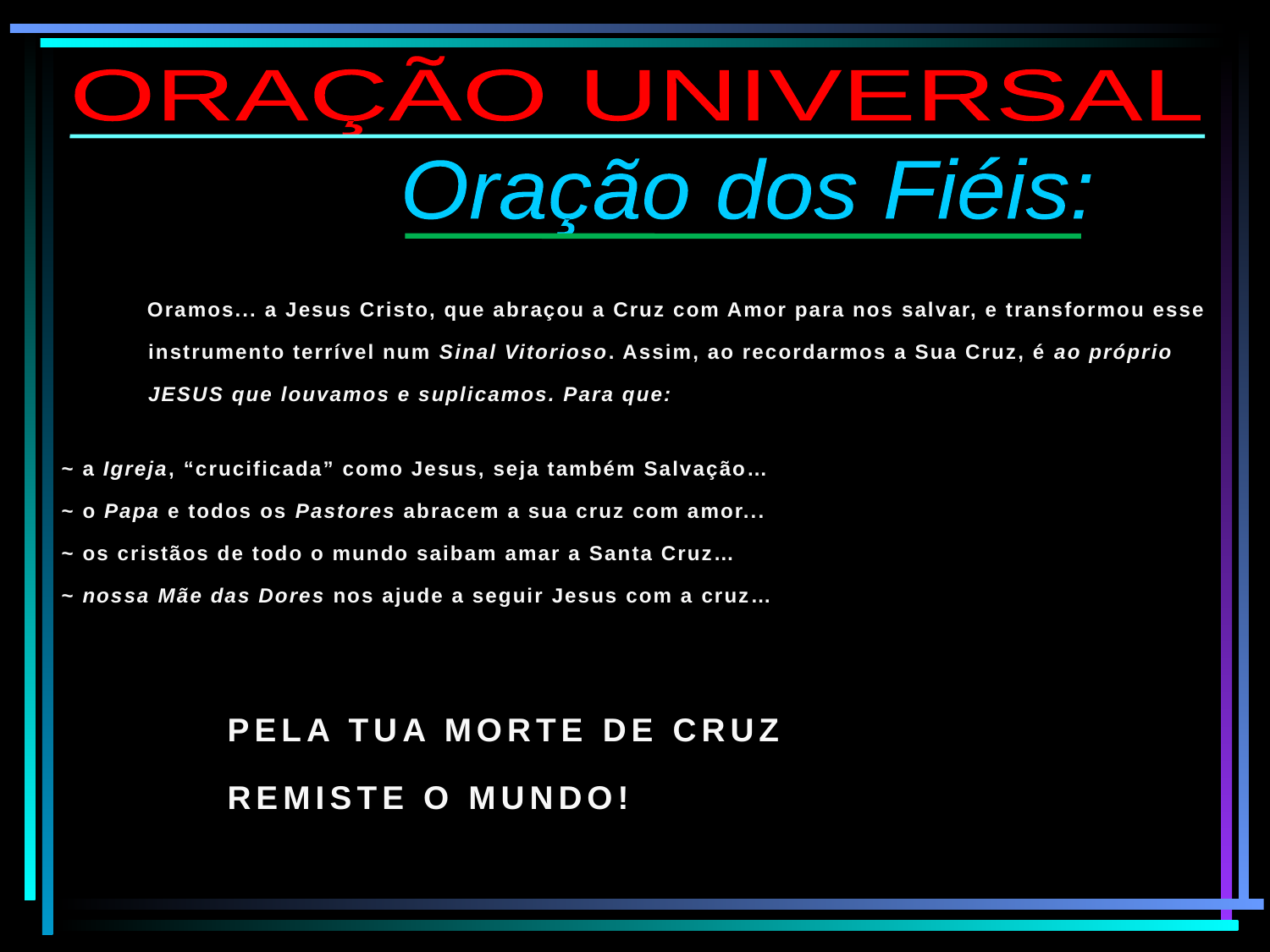

ORAÇÃO UNIVERSAL

Oração dos Fiéis:

Oramos... a Jesus Cristo, que abraçou a Cruz com Amor para nos salvar, e transformou esse instrumento terrível num Sinal Vitorioso. Assim, ao recordarmos a Sua Cruz, é ao próprio JESUS que louvamos e suplicamos. Para que:
~ a Igreja, “crucificada” como Jesus, seja também Salvação…
~ o Papa e todos os Pastores abracem a sua cruz com amor...
~ os cristãos de todo o mundo saibam amar a Santa Cruz…
~ nossa Mãe das Dores nos ajude a seguir Jesus com a cruz…

PELA TUA MORTE de cruz
Remiste o mundo!